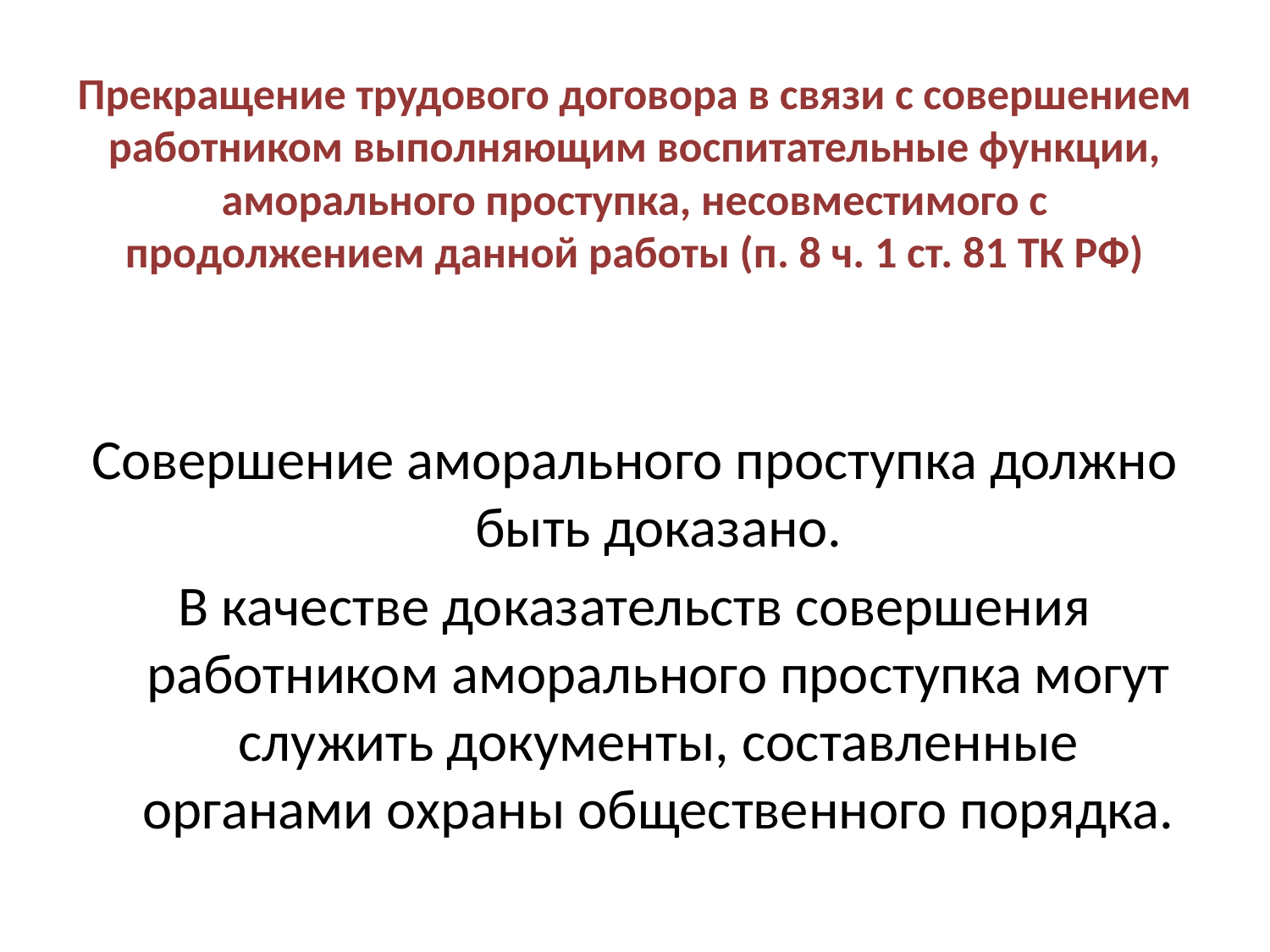

# Прекращение трудового договора в связи с совершением работником выполняющим воспитательные функции, аморального проступка, несовместимого с продолжением данной работы (п. 8 ч. 1 ст. 81 ТК РФ)
Совершение аморального проступка должно быть доказано.
В качестве доказательств совершения работником аморального проступка могут служить документы, составленные органами охраны общественного порядка.